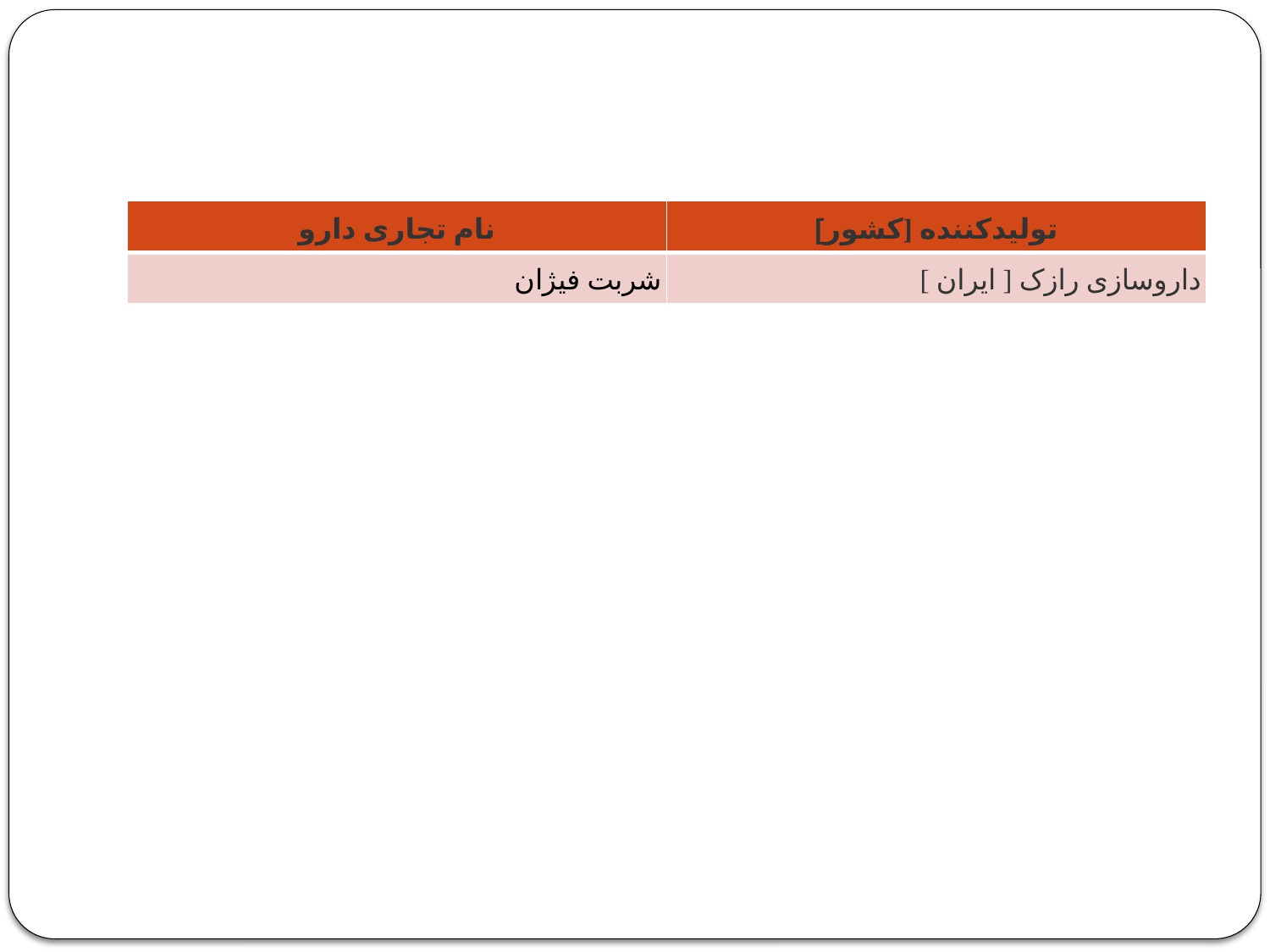

#
| نام تجاری دارو | تولیدکننده [کشور] |
| --- | --- |
| شربت فیژان | داروسازی رازک [ ایران ] |